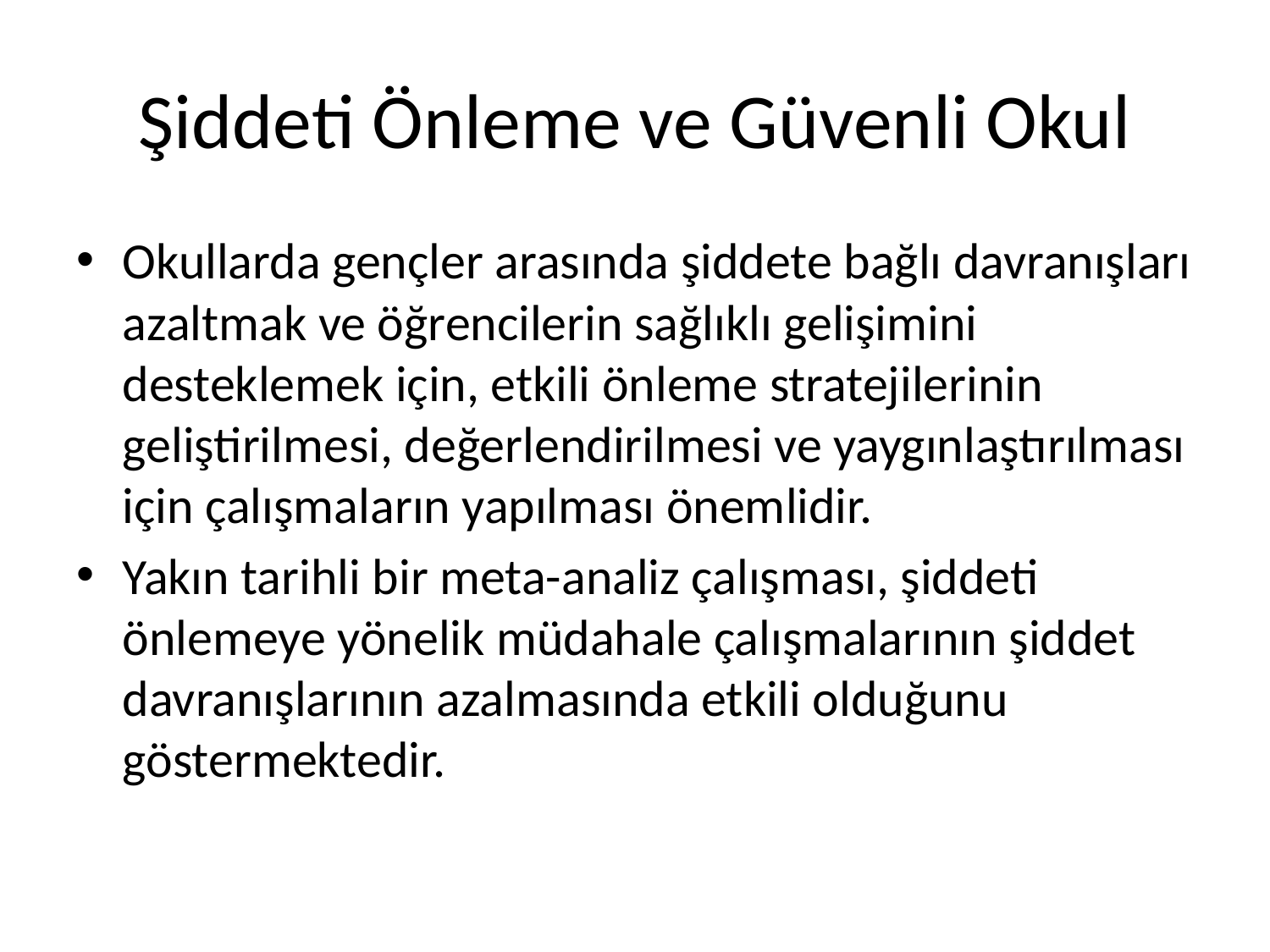

# Şiddeti Önleme ve Güvenli Okul
Okullarda gençler arasında şiddete bağlı davranışları azaltmak ve öğrencilerin sağlıklı gelişimini desteklemek için, etkili önleme stratejilerinin geliştirilmesi, değerlendirilmesi ve yaygınlaştırılması için çalışmaların yapılması önemlidir.
Yakın tarihli bir meta-analiz çalışması, şiddeti önlemeye yönelik müdahale çalışmalarının şiddet davranışlarının azalmasında etkili olduğunu göstermektedir.